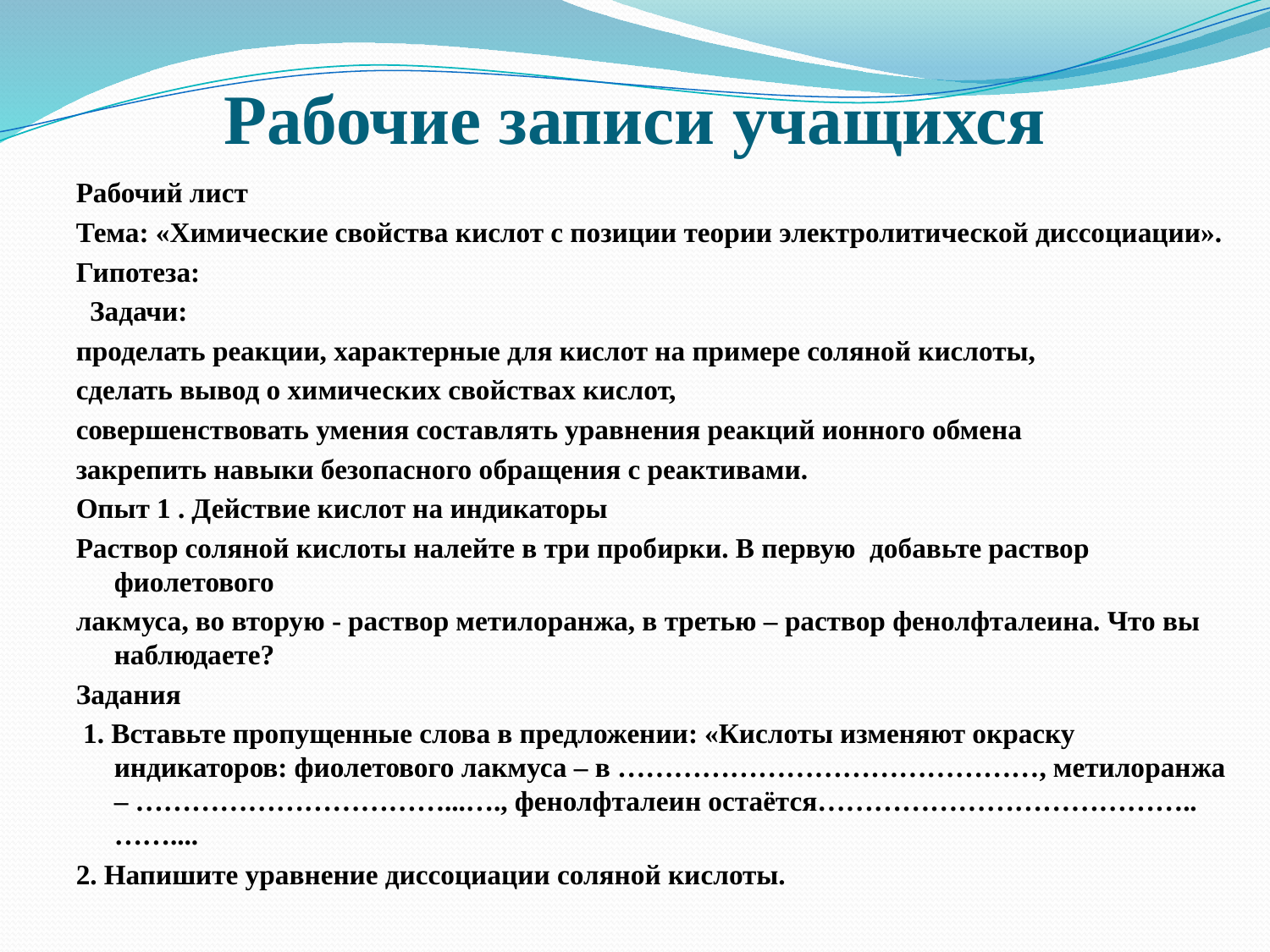

# Рабочие записи учащихся
Рабочий лист
Тема: «Химические свойства кислот с позиции теории электролитической диссоциации».
Гипотеза:
  Задачи:
проделать реакции, характерные для кислот на примере соляной кислоты,
сделать вывод о химических свойствах кислот,
совершенствовать умения составлять уравнения реакций ионного обмена
закрепить навыки безопасного обращения с реактивами.
Опыт 1 . Действие кислот на индикаторы
Раствор соляной кислоты налейте в три пробирки. В первую  добавьте раствор фиолетового
лакмуса, во вторую - раствор метилоранжа, в третью – раствор фенолфталеина. Что вы наблюдаете?
Задания
 1. Вставьте пропущенные слова в предложении: «Кислоты изменяют окраску индикаторов: фиолетового лакмуса – в ………………………………………, метилоранжа – ……………………………...…., фенолфталеин остаётся…………………………………..……....
2. Напишите уравнение диссоциации соляной кислоты.